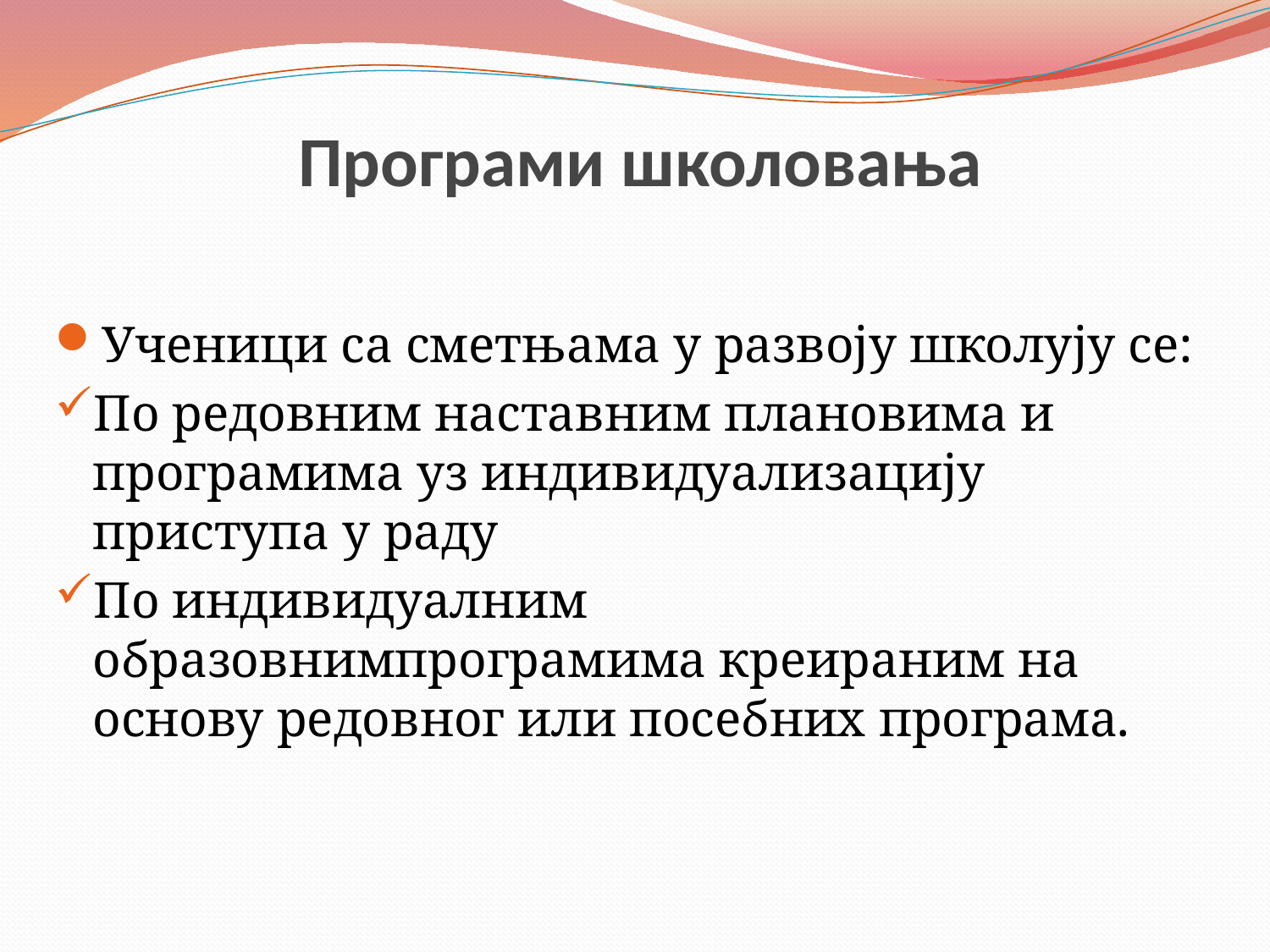

# Програми школовања
Ученици са сметњама у развоју школују се:
По редовним наставним плановима и програмима уз индивидуализацију приступа у раду
По индивидуалним образовнимпрограмима креираним на основу редовног или посебних програма.